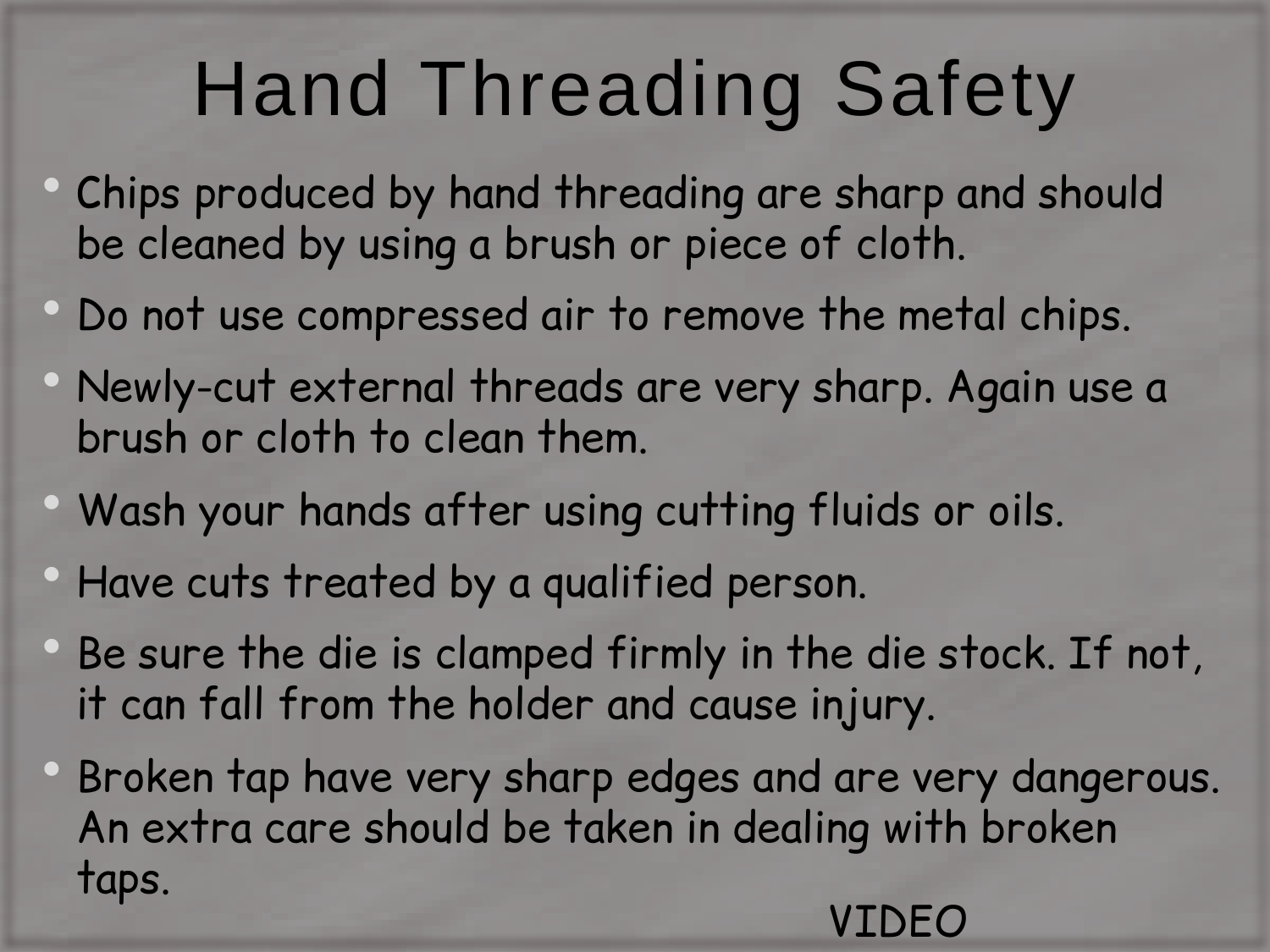

# Hand Threading Safety
Chips produced by hand threading are sharp and should be cleaned by using a brush or piece of cloth.
Do not use compressed air to remove the metal chips.
Newly-cut external threads are very sharp. Again use a brush or cloth to clean them.
Wash your hands after using cutting fluids or oils.
Have cuts treated by a qualified person.
Be sure the die is clamped firmly in the die stock. If not, it can fall from the holder and cause injury.
Broken tap have very sharp edges and are very dangerous. An extra care should be taken in dealing with broken taps.

VIDEO